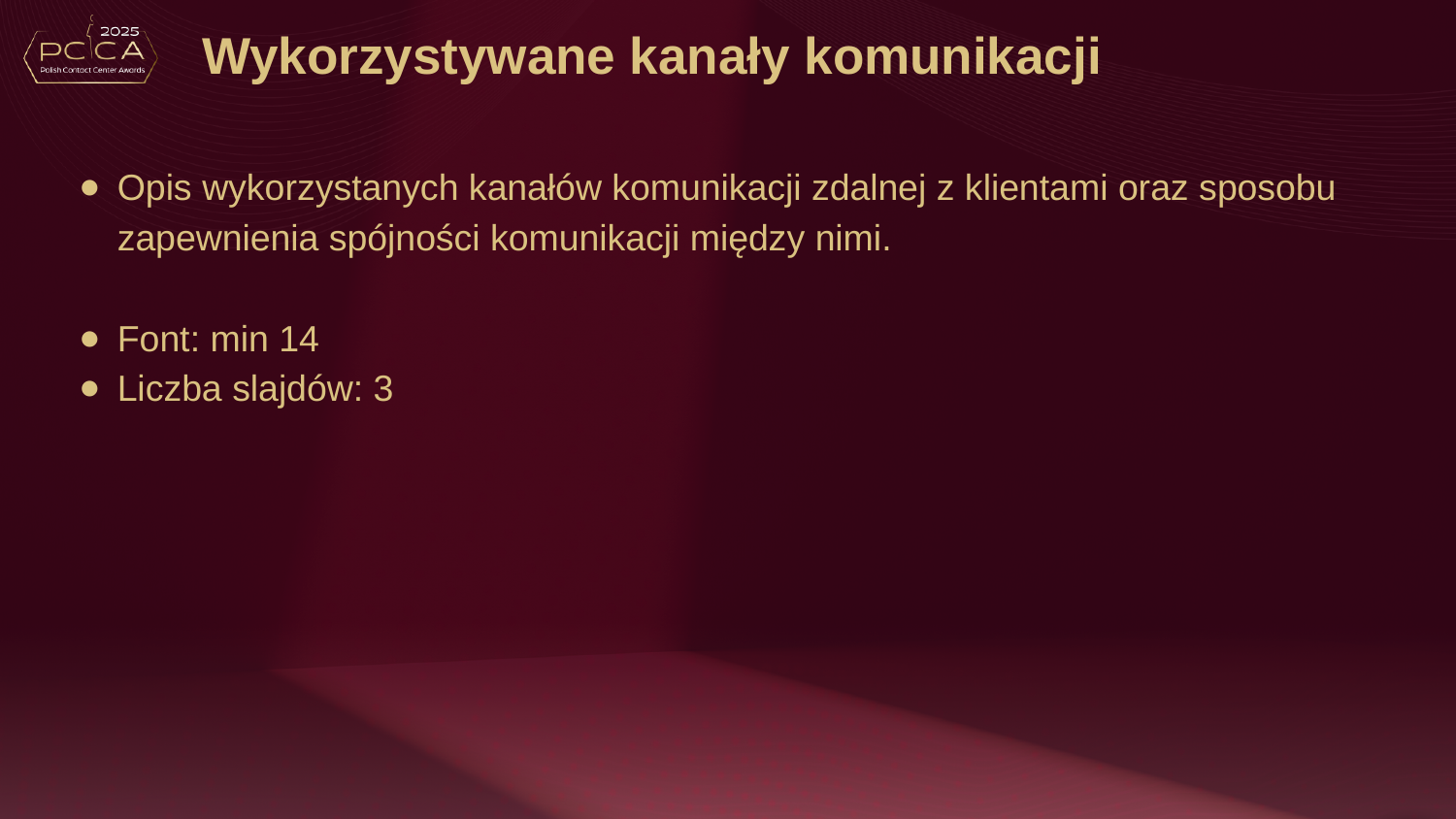

# Wykorzystywane kanały komunikacji
Opis wykorzystanych kanałów komunikacji zdalnej z klientami oraz sposobu zapewnienia spójności komunikacji między nimi.

Font: min 14
Liczba slajdów: 3